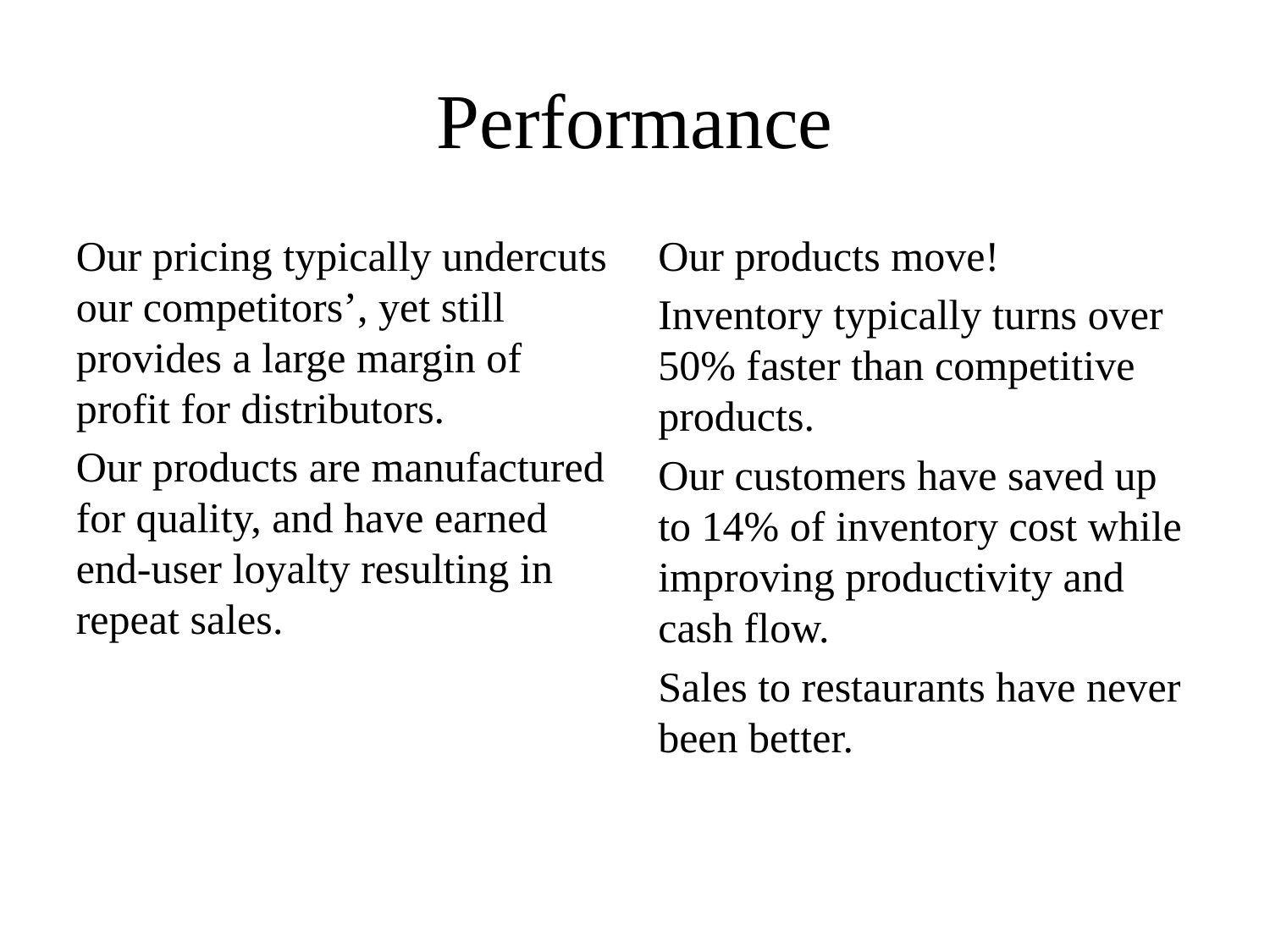

# Performance
Our pricing typically undercuts our competitors’, yet still provides a large margin of profit for distributors.
Our products are manufactured for quality, and have earned end-user loyalty resulting in repeat sales.

Our products move!
Inventory typically turns over 50% faster than competitive products.
Our customers have saved up to 14% of inventory cost while improving productivity and cash flow.
Sales to restaurants have never been better.